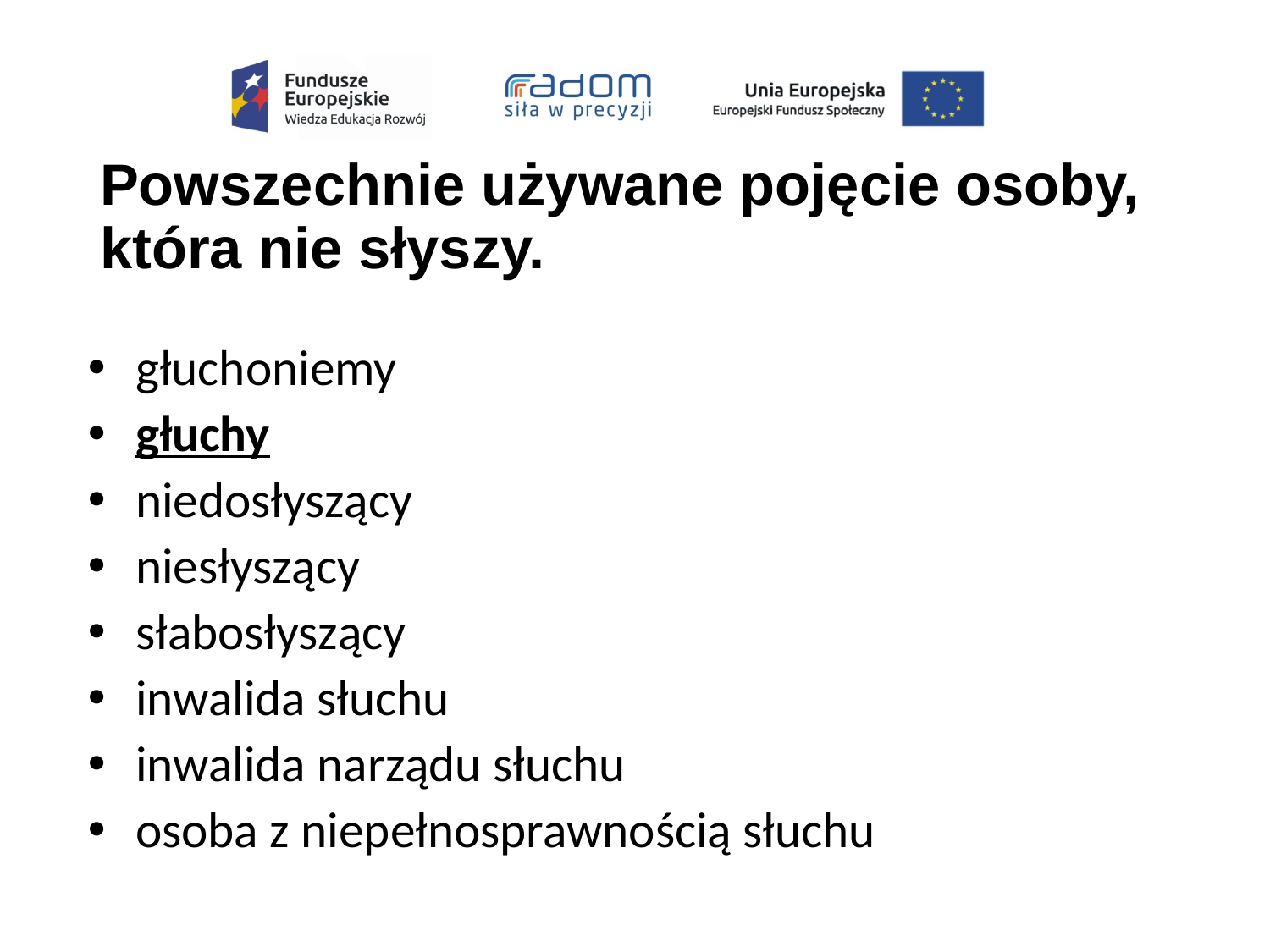

# Powszechnie używane pojęcie osoby, która nie słyszy.
głuchoniemy
głuchy
niedosłyszący
niesłyszący
słabosłyszący
inwalida słuchu
inwalida narządu słuchu
osoba z niepełnosprawnością słuchu